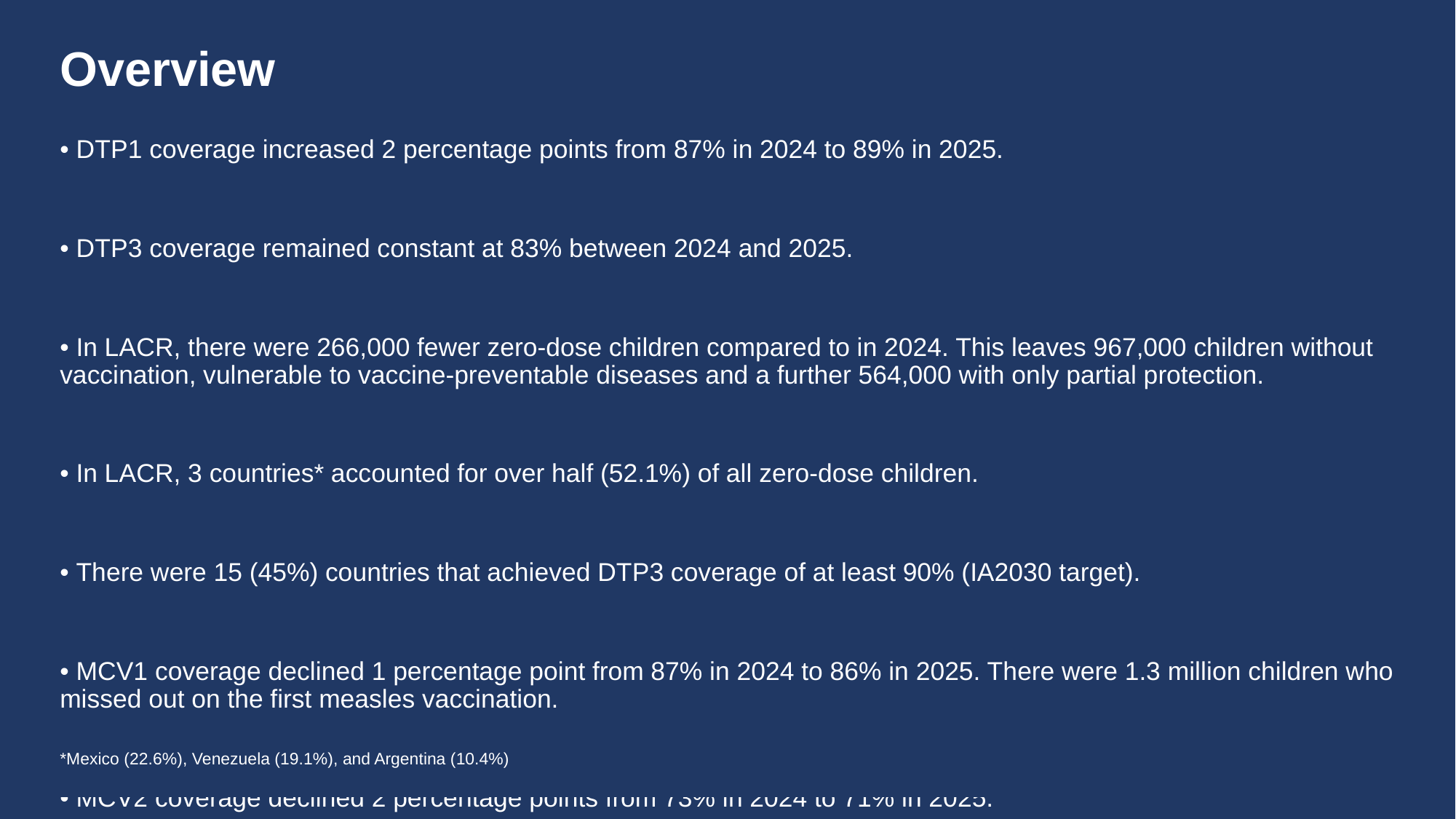

# Overview
• DTP1 coverage increased 2 percentage points from 87% in 2024 to 89% in 2025.

• DTP3 coverage remained constant at 83% between 2024 and 2025.

• In LACR, there were 266,000 fewer zero-dose children compared to in 2024. This leaves 967,000 children without vaccination, vulnerable to vaccine-preventable diseases and a further 564,000 with only partial protection.

• In LACR, 3 countries* accounted for over half (52.1%) of all zero-dose children.

• There were 15 (45%) countries that achieved DTP3 coverage of at least 90% (IA2030 target).

• MCV1 coverage declined 1 percentage point from 87% in 2024 to 86% in 2025. There were 1.3 million children who missed out on the first measles vaccination.

• MCV2 coverage declined 2 percentage points from 73% in 2024 to 71% in 2025.

• Last dose coverage of HPV vaccination (HPVc) among girls increased from 66% to 69% in 2025.
*Mexico (22.6%), Venezuela (19.1%), and Argentina (10.4%)